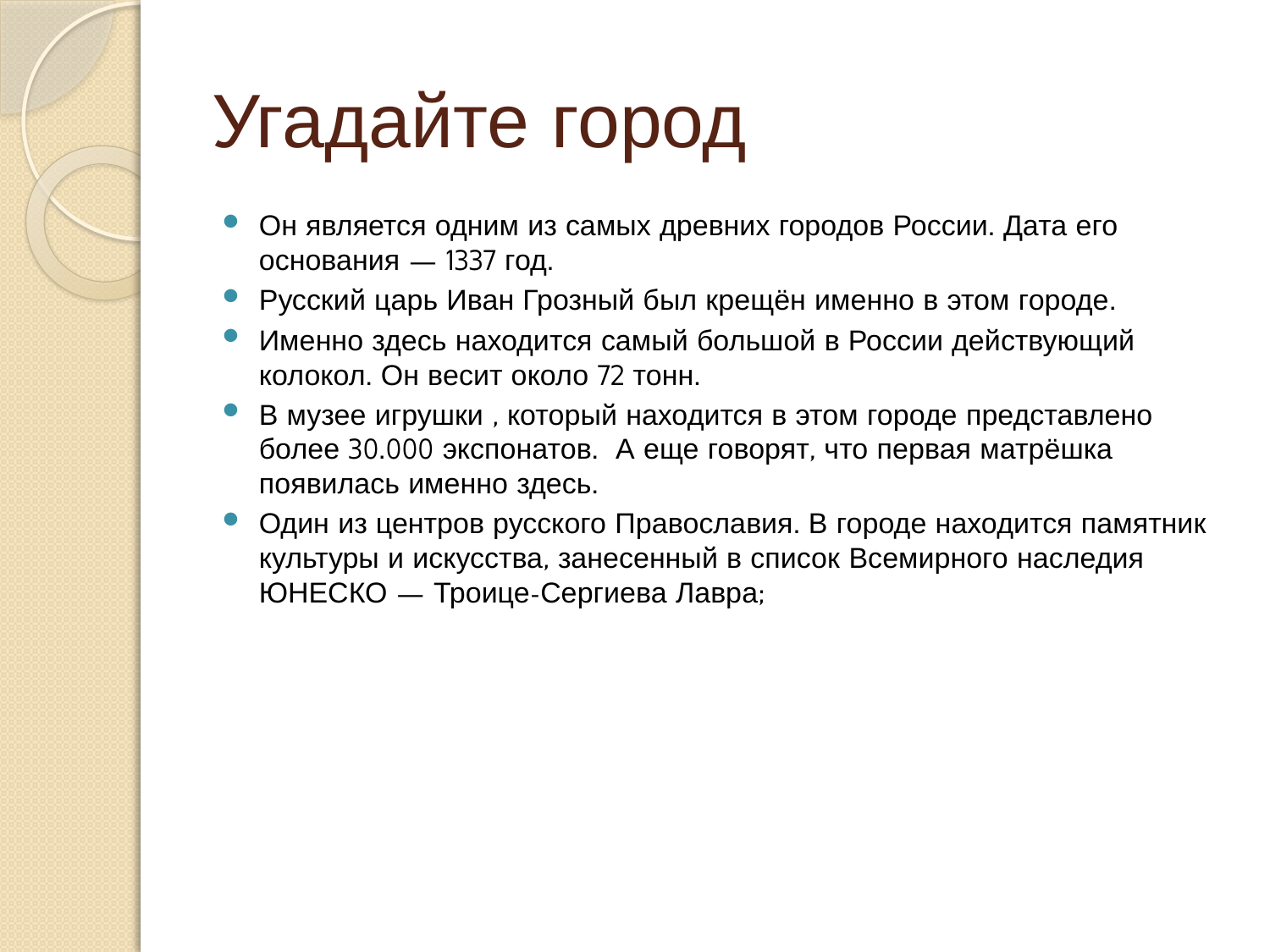

# Угадайте город
Он является одним из самых древних городов России. Дата его основания — 1337 год.
Русский царь Иван Грозный был крещён именно в этом городе.
Именно здесь находится самый большой в России действующий колокол. Он весит около 72 тонн.
В музее игрушки , который находится в этом городе представлено более 30.000 экспонатов.  А еще говорят, что первая матрёшка появилась именно здесь.
Один из центров русского Православия. В городе находится памятник культуры и искусства, занесенный в список Всемирного наследия ЮНЕСКО — Троице-Сергиева Лавра;